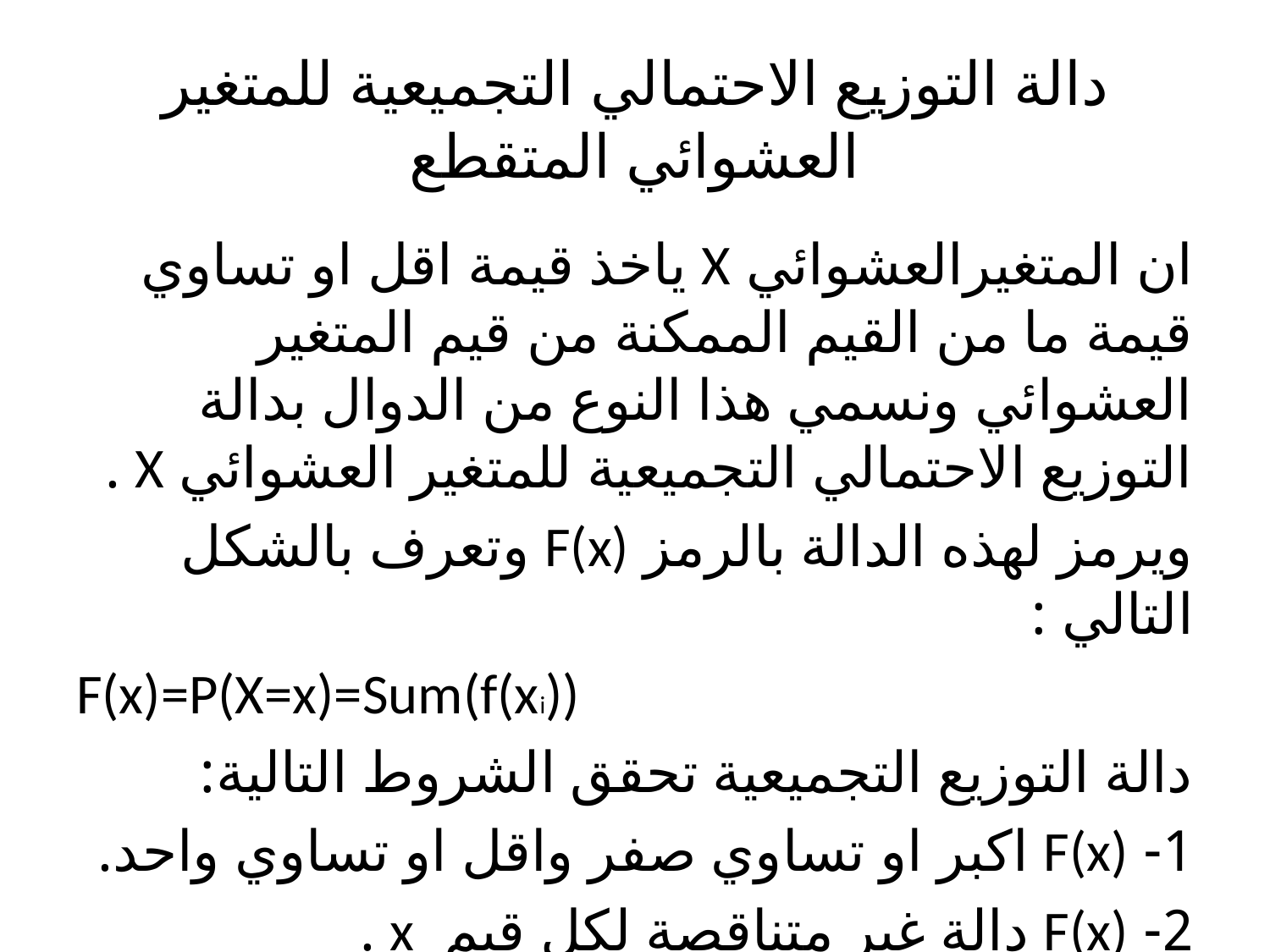

# دالة التوزيع الاحتمالي التجميعية للمتغير العشوائي المتقطع
ان المتغيرالعشوائي X ياخذ قيمة اقل او تساوي قيمة ما من القيم الممكنة من قيم المتغير العشوائي ونسمي هذا النوع من الدوال بدالة التوزيع الاحتمالي التجميعية للمتغير العشوائي X .
ويرمز لهذه الدالة بالرمز F(x) وتعرف بالشكل التالي :
F(x)=P(X=x)=Sum(f(xi))
دالة التوزيع التجميعية تحقق الشروط التالية:
1- F(x) اكبر او تساوي صفر واقل او تساوي واحد.
2- F(x) دالة غير متناقصة لكل قيم  x .